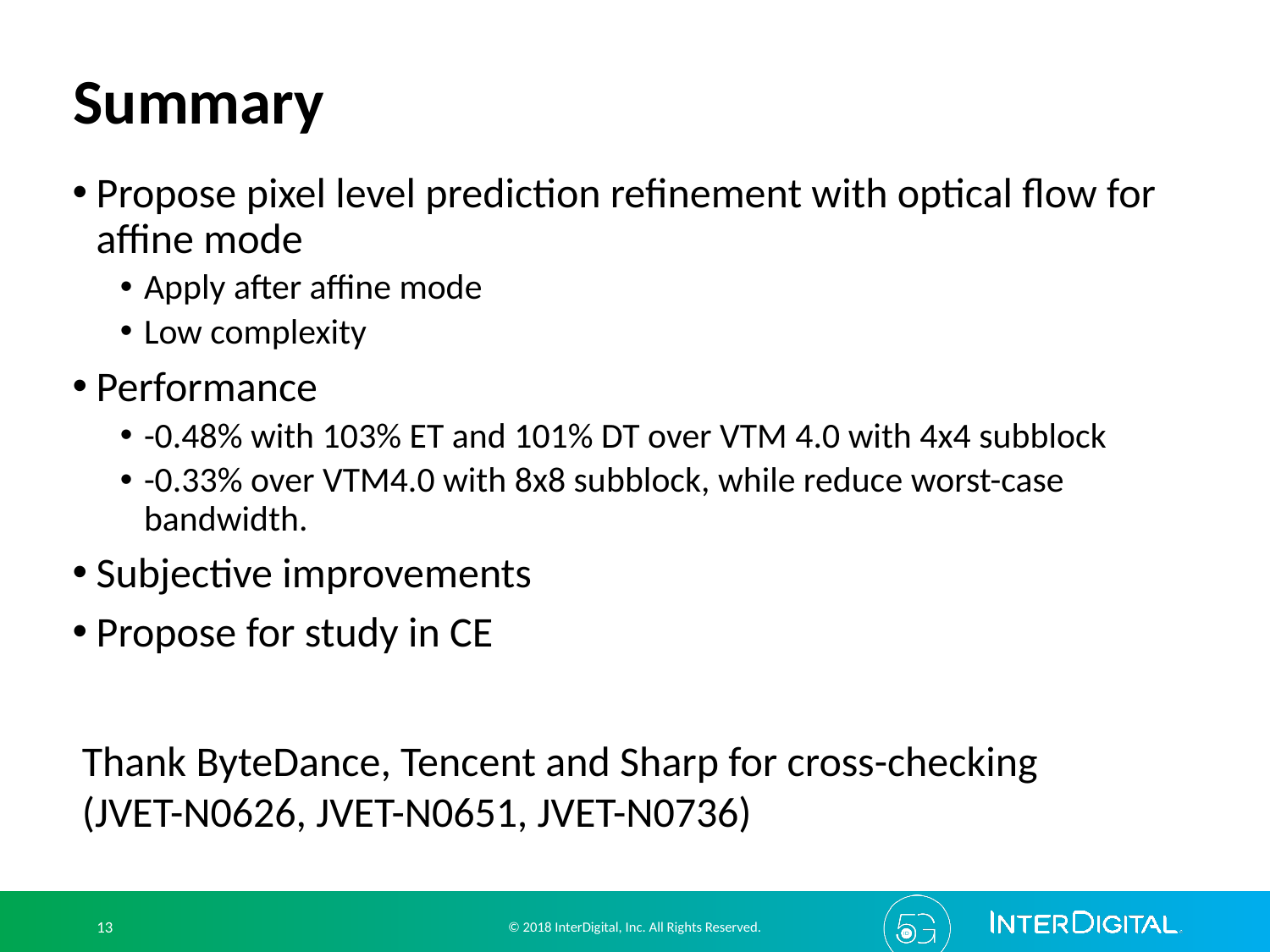

# Summary
Propose pixel level prediction refinement with optical flow for affine mode
Apply after affine mode
Low complexity
Performance
-0.48% with 103% ET and 101% DT over VTM 4.0 with 4x4 subblock
-0.33% over VTM4.0 with 8x8 subblock, while reduce worst-case bandwidth.
Subjective improvements
Propose for study in CE

Thank ByteDance, Tencent and Sharp for cross-checking (JVET-N0626, JVET-N0651, JVET-N0736)

© 2018 InterDigital, Inc. All Rights Reserved.
13